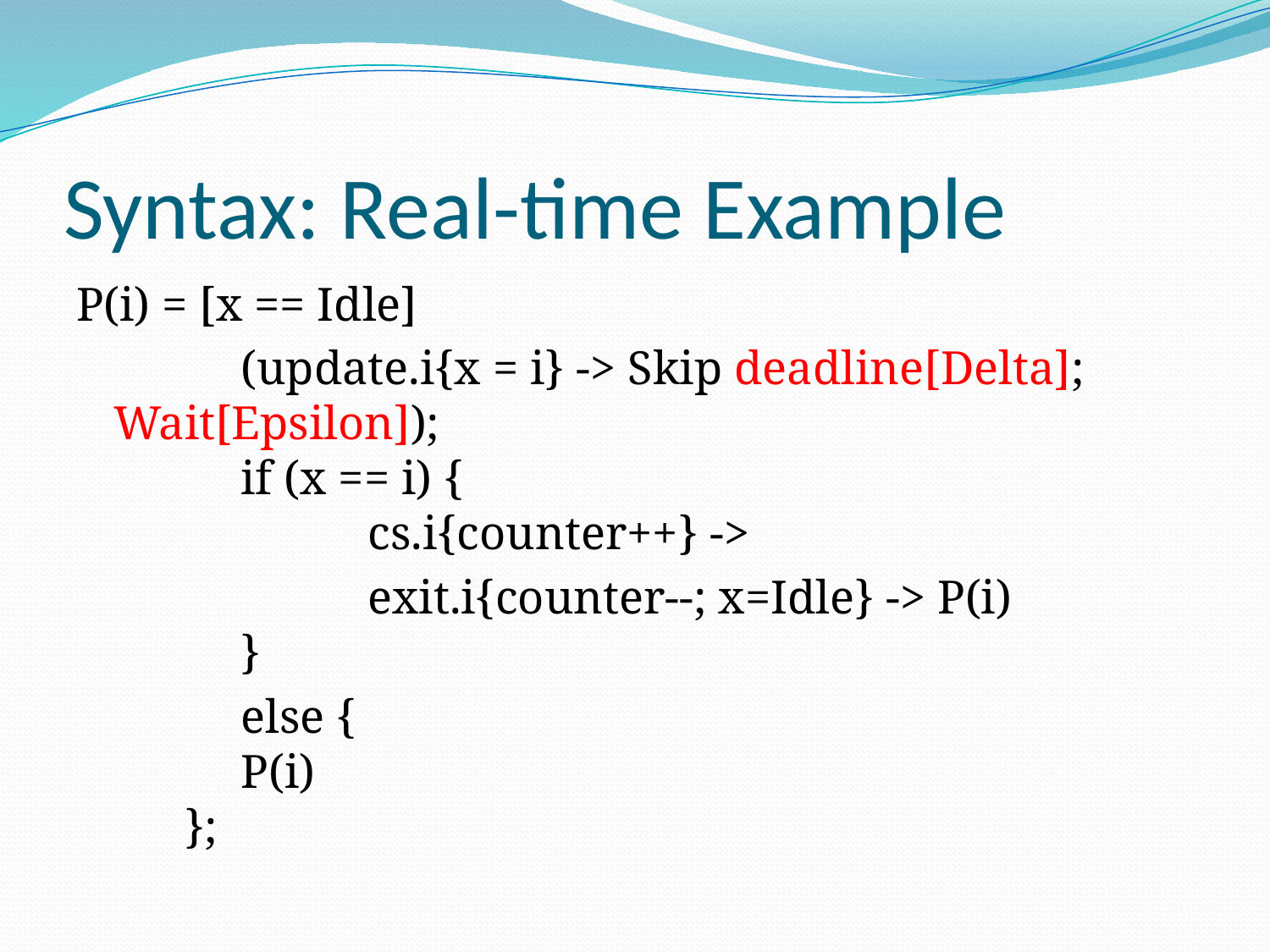

# Syntax: Real-time Example
P(i) = [x == Idle]
		(update.i{x = i} -> Skip deadline[Delta]; 	Wait[Epsilon]);
   	if (x == i) {
    		cs.i{counter++} ->
			exit.i{counter--; x=Idle} -> P(i)
      	}
		else {
          	P(i)
      };